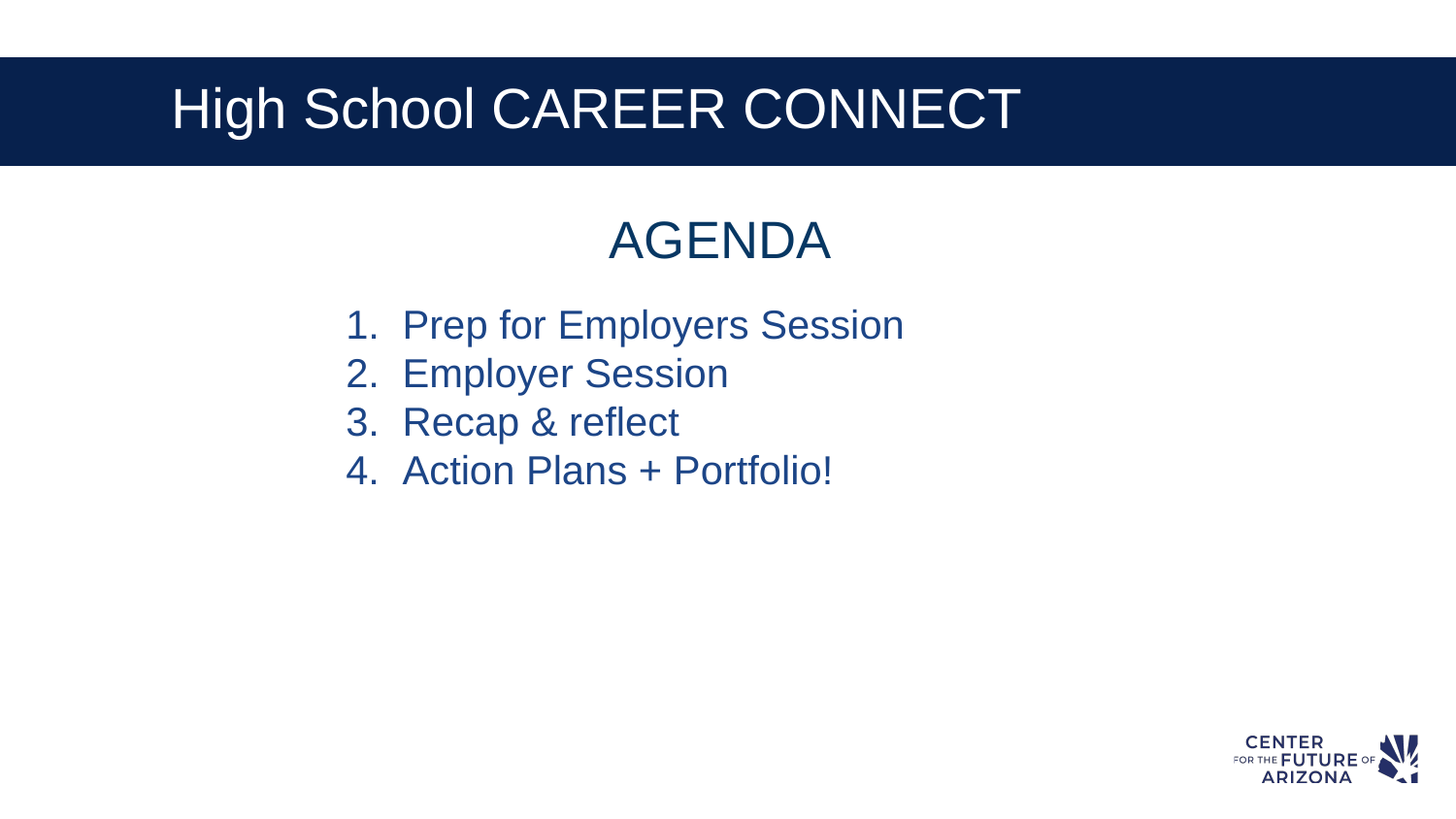

# High School CAREER CONNECT
AGENDA
Prep for Employers Session
Employer Session
Recap & reflect
Action Plans + Portfolio!